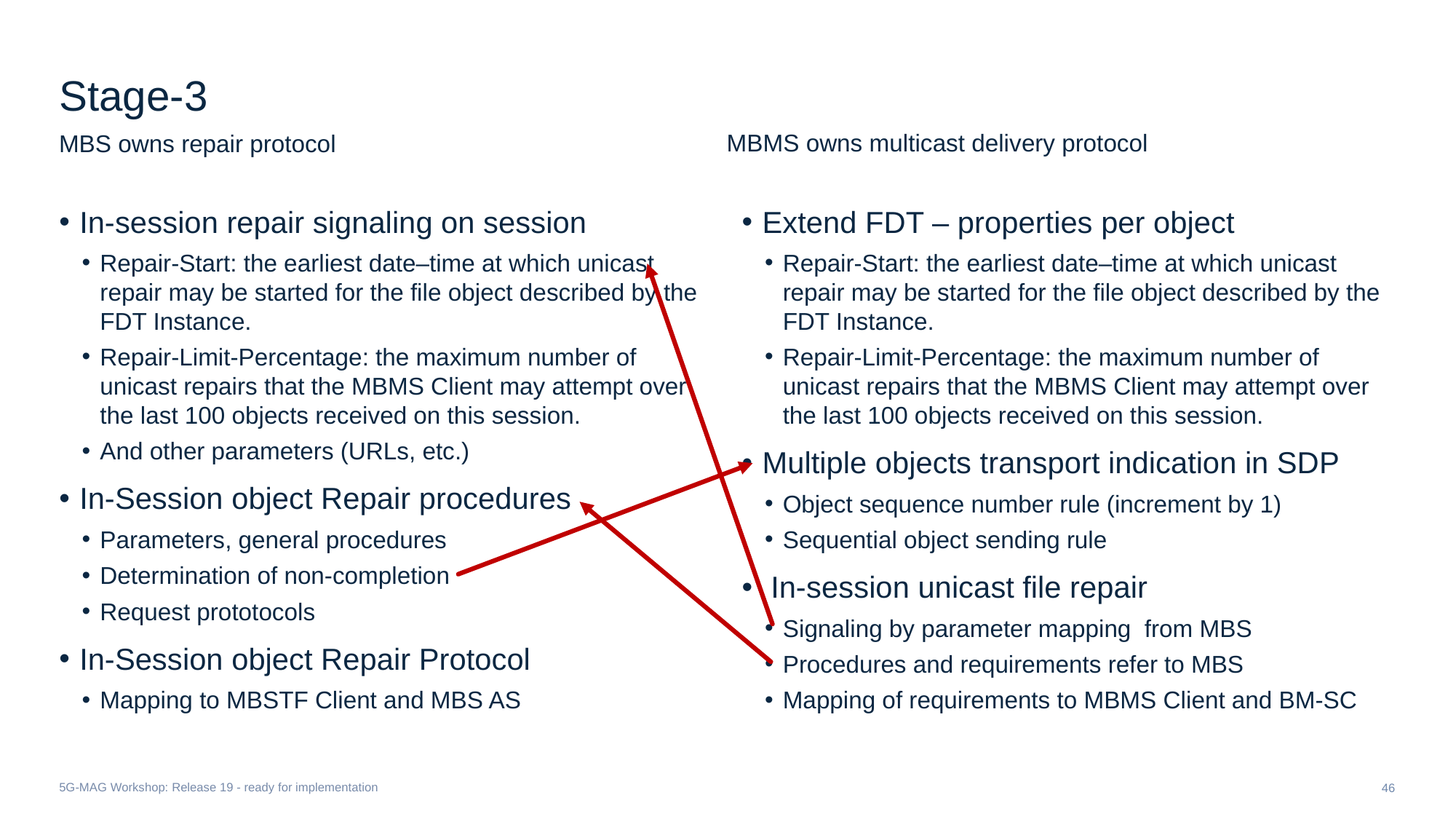

# Stage-3
MBS owns repair protocol
MBMS owns multicast delivery protocol
In-session repair signaling on session
Repair-Start: the earliest date–time at which unicast repair may be started for the file object described by the FDT Instance.
Repair-Limit-Percentage: the maximum number of unicast repairs that the MBMS Client may attempt over the last 100 objects received on this session.
And other parameters (URLs, etc.)
In-Session object Repair procedures
Parameters, general procedures
Determination of non-completion
Request prototocols
In-Session object Repair Protocol
Mapping to MBSTF Client and MBS AS

Extend FDT – properties per object
Repair-Start: the earliest date–time at which unicast repair may be started for the file object described by the FDT Instance.
Repair-Limit-Percentage: the maximum number of unicast repairs that the MBMS Client may attempt over the last 100 objects received on this session.
Multiple objects transport indication in SDP
Object sequence number rule (increment by 1)
Sequential object sending rule
 In-session unicast file repair
Signaling by parameter mapping  from MBS
Procedures and requirements refer to MBS
Mapping of requirements to MBMS Client and BM-SC
5G-MAG Workshop: Release 19 - ready for implementation